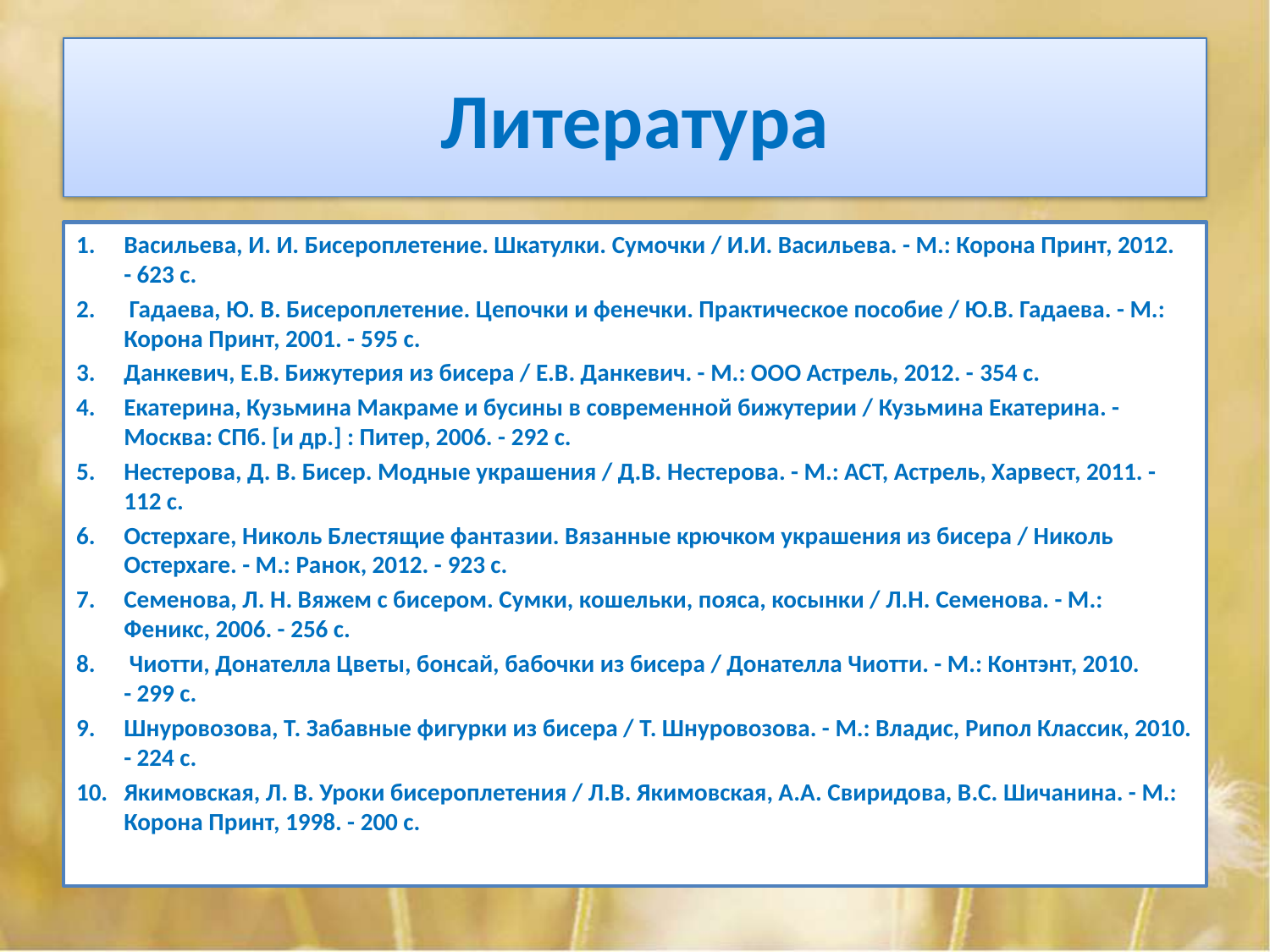

# Литература
Васильева, И. И. Бисероплетение. Шкатулки. Сумочки / И.И. Васильева. - М.: Корона Принт, 2012. - 623 c.
 Гадаева, Ю. В. Бисероплетение. Цепочки и фенечки. Практическое пособие / Ю.В. Гадаева. - М.: Корона Принт, 2001. - 595 c.
Данкевич, Е.В. Бижутерия из бисера / Е.В. Данкевич. - М.: ООО Астрель, 2012. - 354 c.
Екатерина, Кузьмина Макраме и бусины в современной бижутерии / Кузьмина Екатерина. - Москва: СПб. [и др.] : Питер, 2006. - 292 c.
Нестерова, Д. В. Бисер. Модные украшения / Д.В. Нестерова. - М.: АСТ, Астрель, Харвест, 2011. - 112 c.
Остерхаге, Николь Блестящие фантазии. Вязанные крючком украшения из бисера / Николь Остерхаге. - М.: Ранок, 2012. - 923 c.
Семенова, Л. Н. Вяжем с бисером. Сумки, кошельки, пояса, косынки / Л.Н. Семенова. - М.: Феникс, 2006. - 256 c.
 Чиотти, Донателла Цветы, бонсай, бабочки из бисера / Донателла Чиотти. - М.: Контэнт, 2010. - 299 c.
Шнуровозова, Т. Забавные фигурки из бисера / Т. Шнуровозова. - М.: Владис, Рипол Классик, 2010. - 224 c.
Якимовская, Л. В. Уроки бисероплетения / Л.В. Якимовская, А.А. Свиридова, В.С. Шичанина. - М.: Корона Принт, 1998. - 200 c.